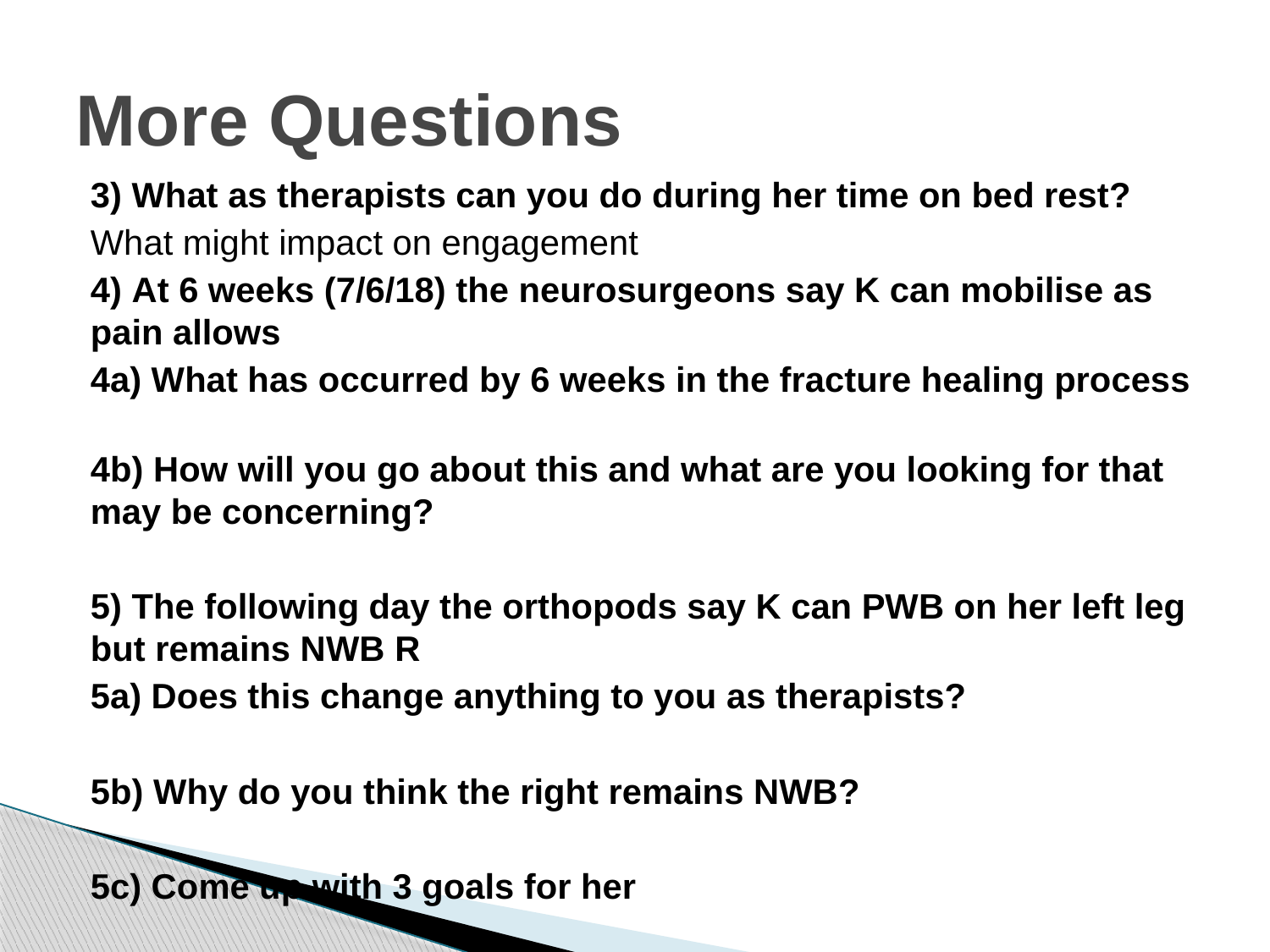

# More Questions
3) What as therapists can you do during her time on bed rest?
What might impact on engagement
4) At 6 weeks (7/6/18) the neurosurgeons say K can mobilise as pain allows
4a) What has occurred by 6 weeks in the fracture healing process
4b) How will you go about this and what are you looking for that may be concerning?

5) The following day the orthopods say K can PWB on her left leg but remains NWB R
5a) Does this change anything to you as therapists?

5b) Why do you think the right remains NWB?

5c) Come up with 3 goals for her